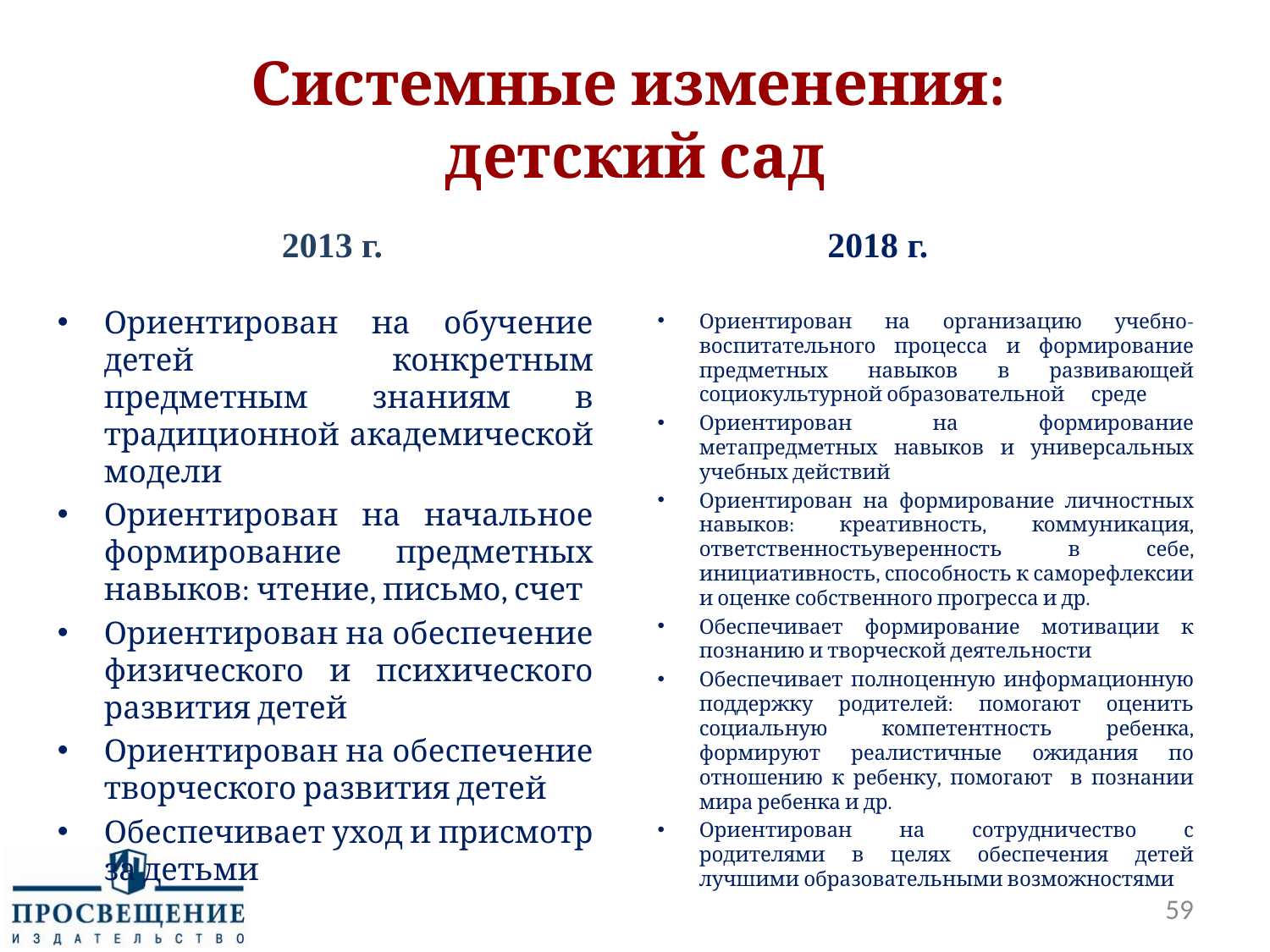

# Системные изменения: детский сад
                2013 г.
2018 г.
Ориентирован на обучение детей конкретным предметным знаниям в традиционной академической модели
Ориентирован на начальное формирование предметных навыков: чтение, письмо, счет
Ориентирован на обеспечение физического и психического развития детей
Ориентирован на обеспечение творческого развития детей
Обеспечивает уход и присмотр за детьми

Ориентирован на организацию учебно-воспитательного процесса и формирование предметных навыков в развивающей социокультурной образовательной	 среде
Ориентирован на формирование метапредметных навыков и универсальных учебных действий
Ориентирован на формирование личностных навыков: креативность, коммуникация, ответственностьуверенность в себе, инициативность, способность к саморефлексии и оценке собственного прогресса и др.
Обеспечивает формирование мотивации к познанию и творческой деятельности
Обеспечивает полноценную информационную поддержку родителей: помогают оценить социальную компетентность ребенка, формируют реалистичные ожидания по отношению к ребенку, помогают  в познании мира ребенка и др.
Ориентирован на сотрудничество с родителями в целях обеспечения детей лучшими образовательными возможностями

59